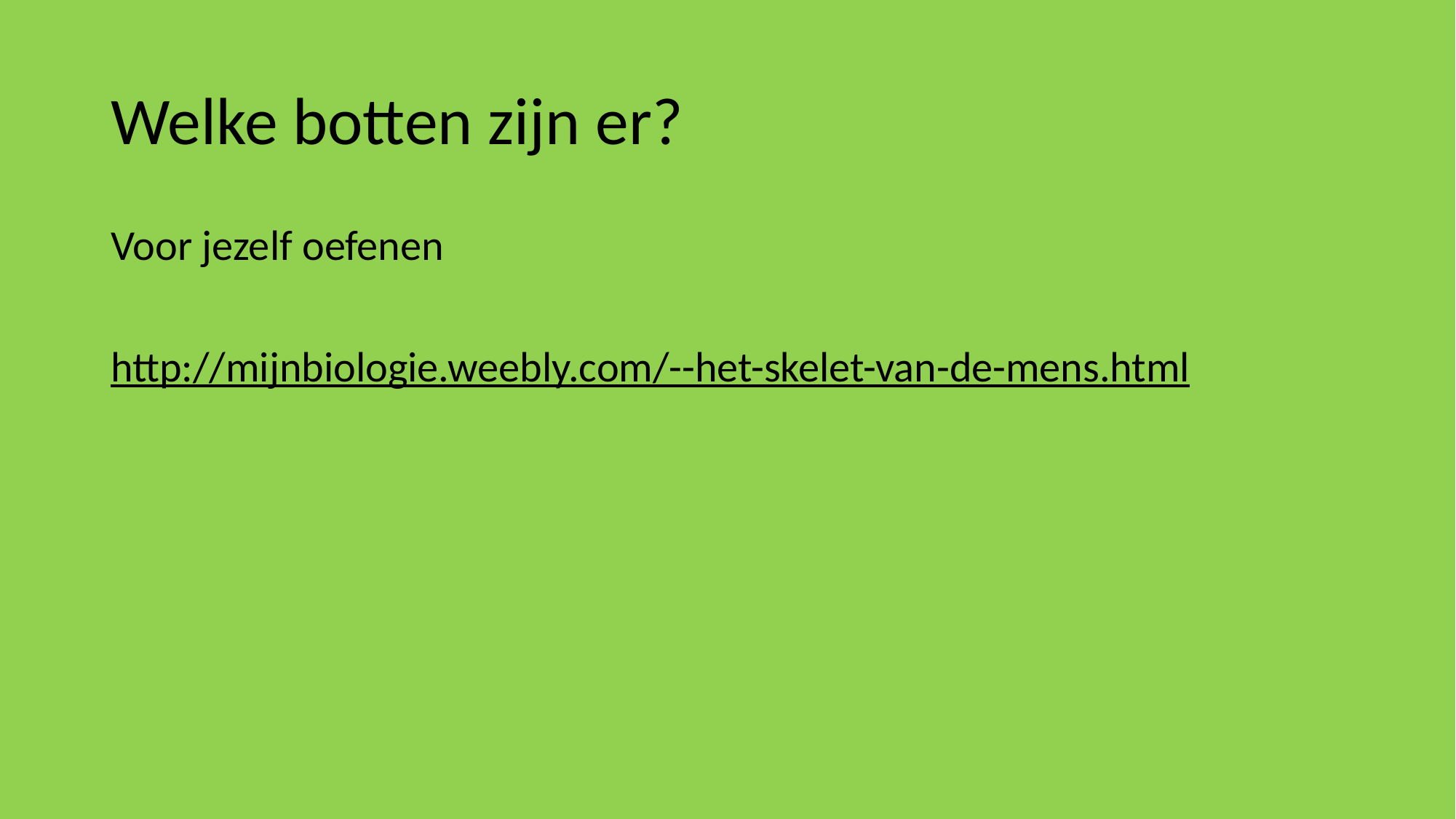

# Welke botten zijn er?
Voor jezelf oefenen

http://mijnbiologie.weebly.com/--het-skelet-van-de-mens.html